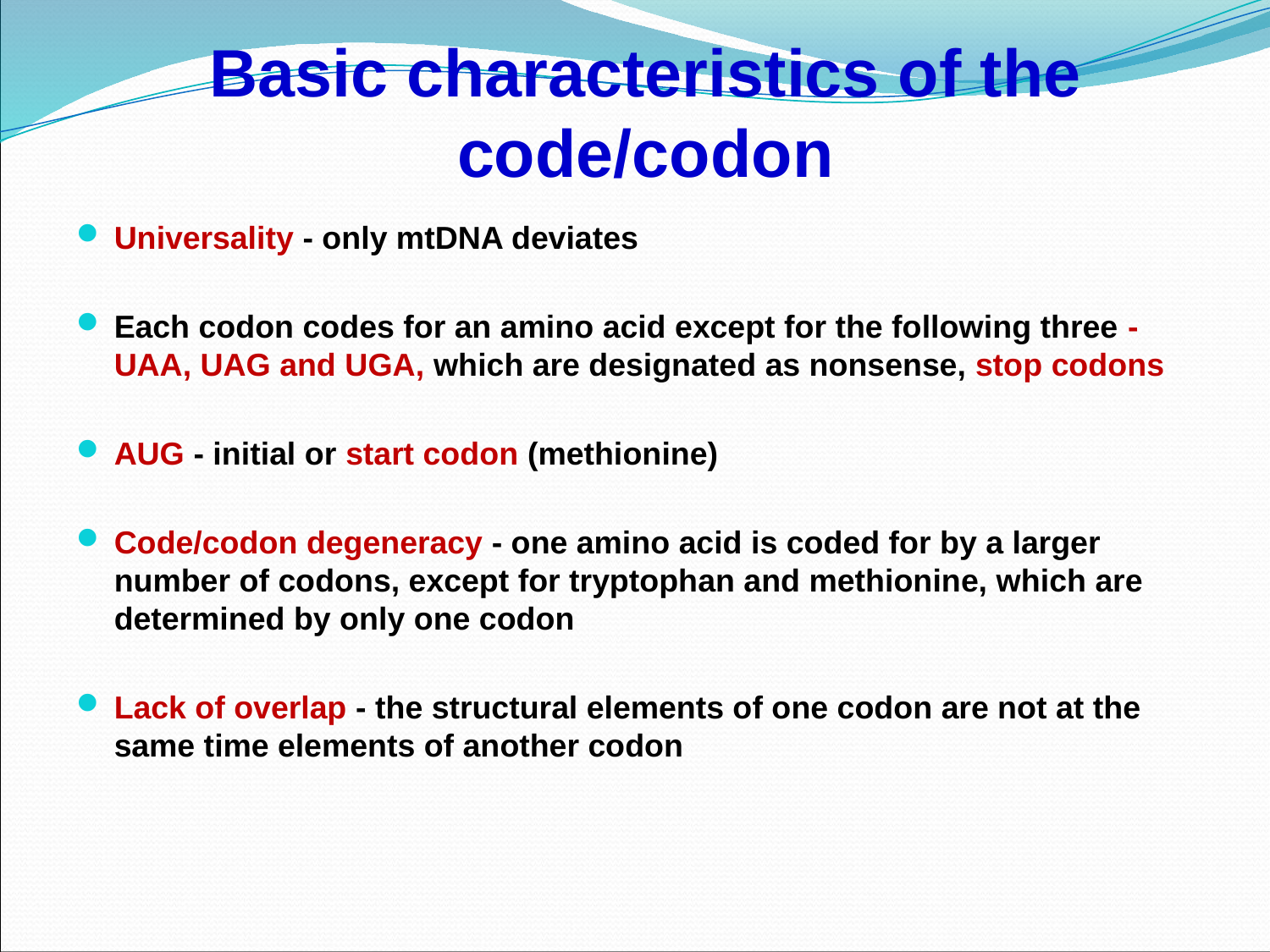

# Basic characteristics of the code/codon
Universality - only mtDNA deviates

Each codon codes for an amino acid except for the following three - UAA, UAG and UGA, which are designated as nonsense, stop codons

AUG - initial or start codon (methionine)

Code/codon degeneracy - one amino acid is coded for by a larger number of codons, except for tryptophan and methionine, which are determined by only one codon

Lack of overlap - the structural elements of one codon are not at the same time elements of another codon